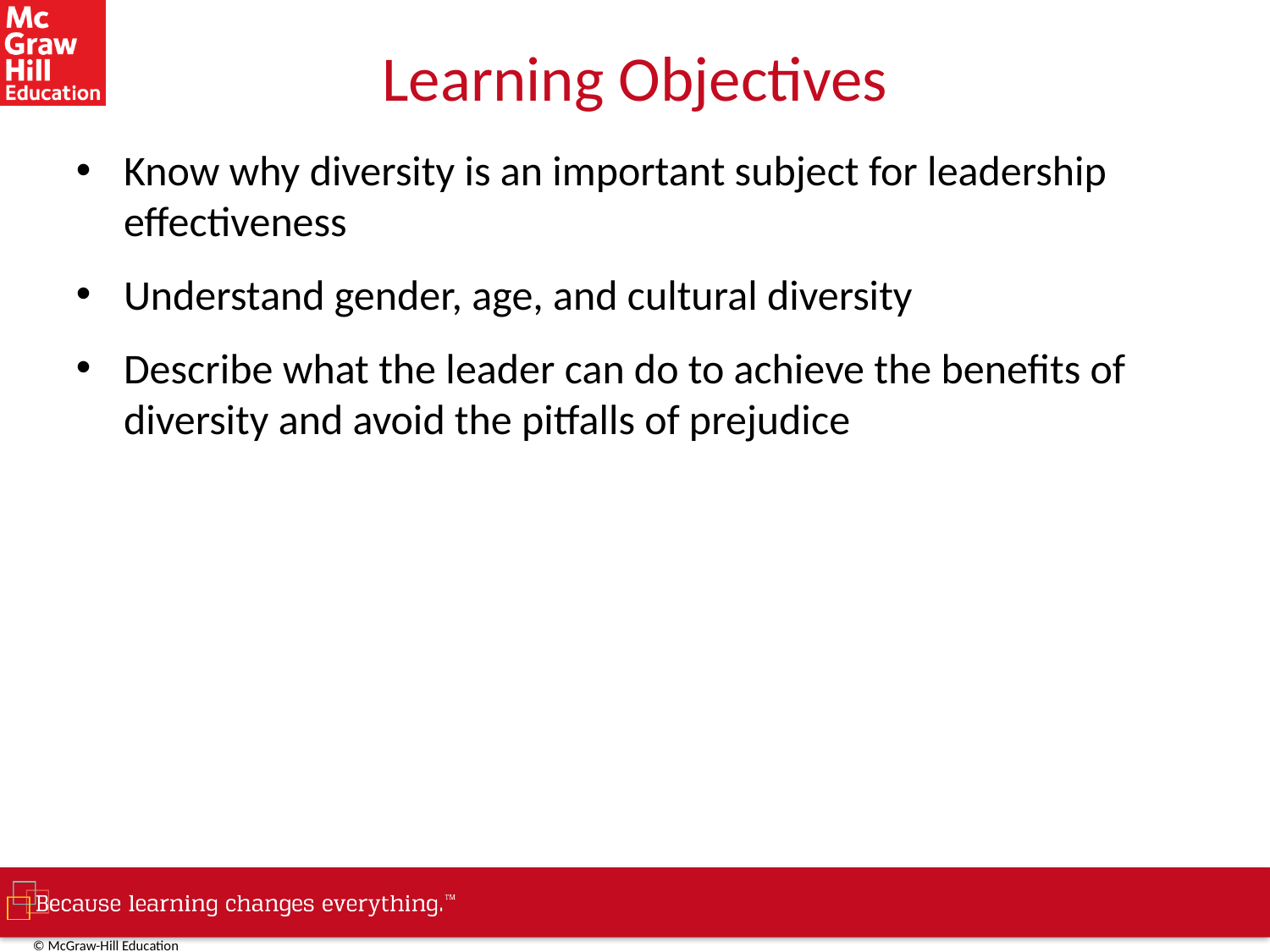

# Learning Objectives
Know why diversity is an important subject for leadership effectiveness
Understand gender, age, and cultural diversity
Describe what the leader can do to achieve the benefits of diversity and avoid the pitfalls of prejudice